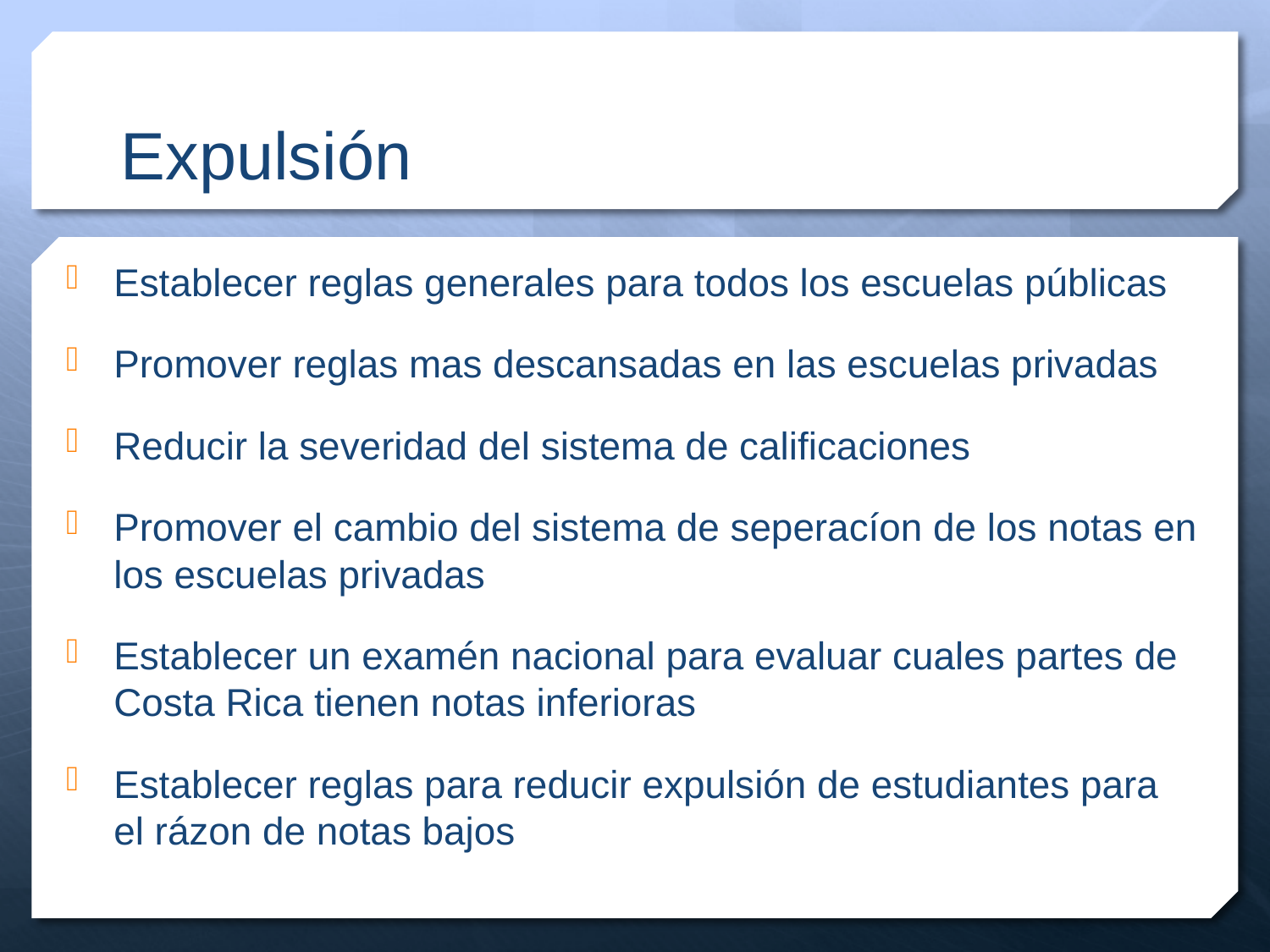

# Expulsión
Establecer reglas generales para todos los escuelas públicas
Promover reglas mas descansadas en las escuelas privadas
Reducir la severidad del sistema de calificaciones
Promover el cambio del sistema de seperacíon de los notas en los escuelas privadas
Establecer un examén nacional para evaluar cuales partes de Costa Rica tienen notas inferioras
Establecer reglas para reducir expulsión de estudiantes para el rázon de notas bajos